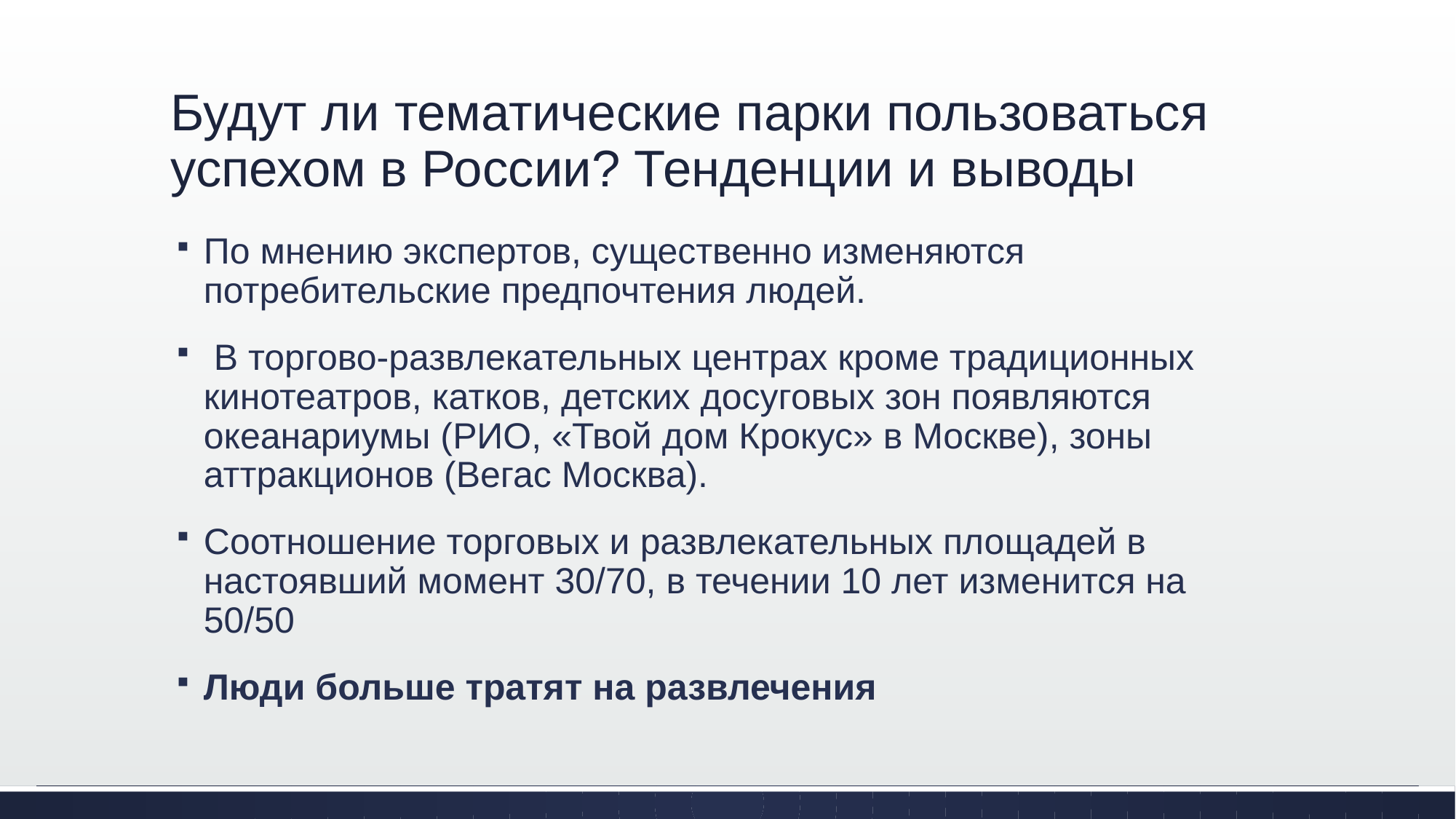

# Будут ли тематические парки пользоваться успехом в России? Тенденции и выводы
По мнению экспертов, существенно изменяются потребительские предпочтения людей.
 В торгово-развлекательных центрах кроме традиционных кинотеатров, катков, детских досуговых зон появляются океанариумы (РИО, «Твой дом Крокус» в Москве), зоны аттракционов (Вегас Москва).
Соотношение торговых и развлекательных площадей в настоявший момент 30/70, в течении 10 лет изменится на 50/50
Люди больше тратят на развлечения